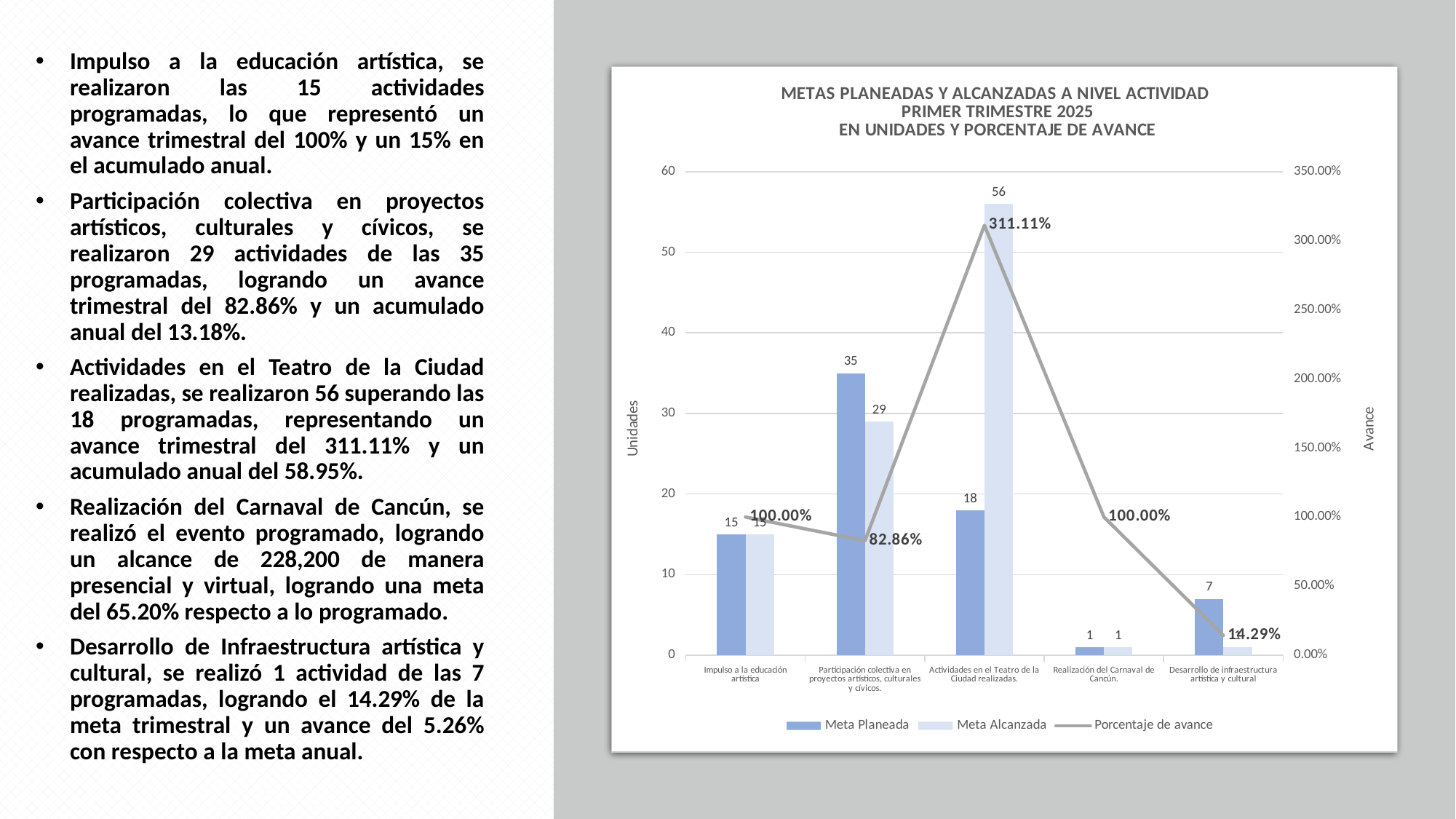

Impulso a la educación artística, se realizaron las 15 actividades programadas, lo que representó un avance trimestral del 100% y un 15% en el acumulado anual.
Participación colectiva en proyectos artísticos, culturales y cívicos, se realizaron 29 actividades de las 35 programadas, logrando un avance trimestral del 82.86% y un acumulado anual del 13.18%.
Actividades en el Teatro de la Ciudad realizadas, se realizaron 56 superando las 18 programadas, representando un avance trimestral del 311.11% y un acumulado anual del 58.95%.
Realización del Carnaval de Cancún, se realizó el evento programado, logrando un alcance de 228,200 de manera presencial y virtual, logrando una meta del 65.20% respecto a lo programado.
Desarrollo de Infraestructura artística y cultural, se realizó 1 actividad de las 7 programadas, logrando el 14.29% de la meta trimestral y un avance del 5.26% con respecto a la meta anual.

### Chart: METAS PLANEADAS Y ALCANZADAS A NIVEL ACTIVIDAD
PRIMER TRIMESTRE 2025
EN UNIDADES Y PORCENTAJE DE AVANCE

| Category | Meta Planeada | Meta Alcanzada |  |
|---|---|---|---|
| Impulso a la educación artística | 15.0 | 15.0 | 1.0 |
| Participación colectiva en proyectos artísticos, culturales y cívicos. | 35.0 | 29.0 | 0.8285714285714286 |
| Actividades en el Teatro de la Ciudad realizadas. | 18.0 | 56.0 | 3.111111111111111 |
| Realización del Carnaval de Cancún. | 1.0 | 1.0 | 1.0 |
| Desarrollo de infraestructura artística y cultural | 7.0 | 1.0 | 0.14285714285714285 |